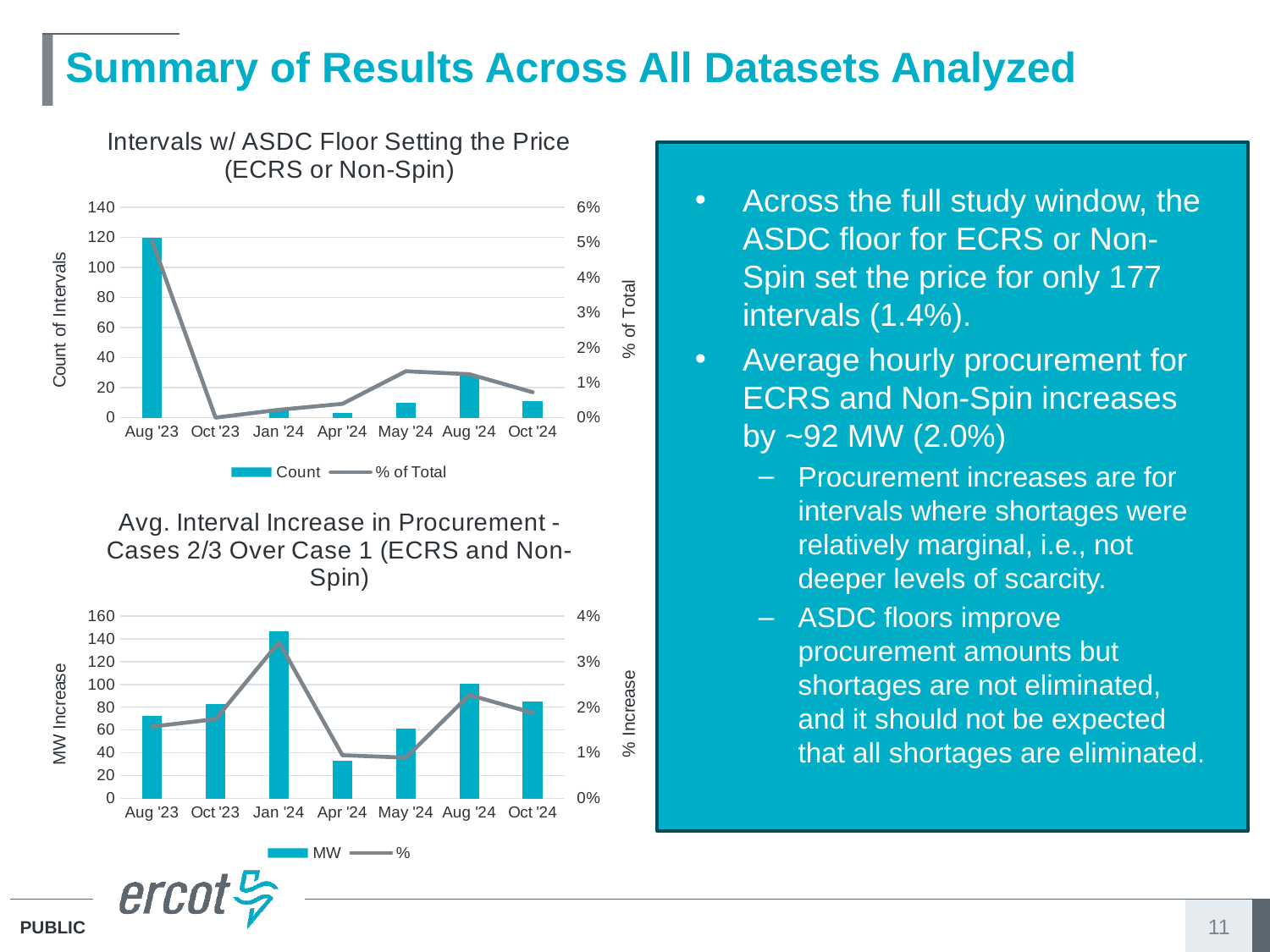

# Summary of Results Across All Datasets Analyzed

### Chart: Intervals w/ ASDC Floor Setting the Price (ECRS or Non-Spin)

| Category | Count | % of Total |
|---|---|---|
| Aug '23 | 120.0 | 0.05044136191677175 |
| Oct '23 | 0.0 | 0.0 |
| Jan '24 | 5.0 | 0.0022251891410769915 |
| Apr '24 | 3.0 | 0.003926701570680628 |
| May '24 | 10.0 | 0.013227513227513227 |
| Aug '24 | 28.0 | 0.01238390092879257 |
| Oct '24 | 11.0 | 0.007232084155161078 |
Across the full study window, the ASDC floor for ECRS or Non-Spin set the price for only 177 intervals (1.4%).
Average hourly procurement for ECRS and Non-Spin increases by ~92 MW (2.0%)
Procurement increases are for intervals where shortages were relatively marginal, i.e., not deeper levels of scarcity.
ASDC floors improve procurement amounts but shortages are not eliminated, and it should not be expected that all shortages are eliminated.

### Chart: Avg. Interval Increase in Procurement - Cases 2/3 Over Case 1 (ECRS and Non-Spin)

| Category | MW | % |
|---|---|---|
| Aug '23 | 72.54107608238759 | 0.01575184783964395 |
| Oct '23 | 82.76950216450165 | 0.01736938278860674 |
| Jan '24 | 146.9392389853153 | 0.03426278514083227 |
| Apr '24 | 33.31740837696359 | 0.009468323536639196 |
| May '24 | 61.403042328042304 | 0.008930655695894525 |
| Aug '24 | 100.24546218487394 | 0.022665047905595495 |
| Oct '24 | 85.11560157790927 | 0.018751162928711824 |
11